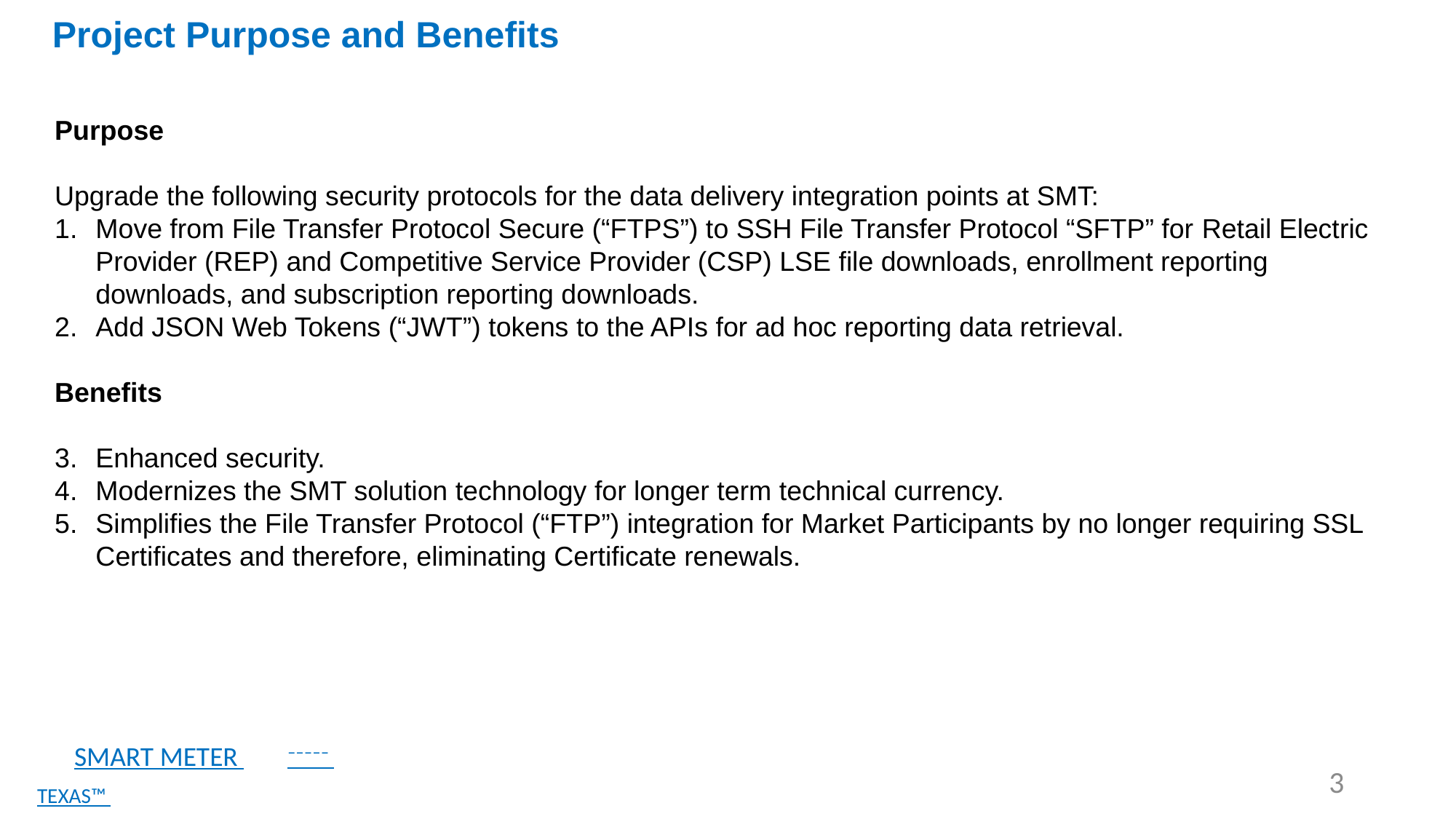

Project Purpose and Benefits
Purpose

Upgrade the following security protocols for the data delivery integration points at SMT:
Move from File Transfer Protocol Secure (“FTPS”) to SSH File Transfer Protocol “SFTP” for Retail Electric Provider (REP) and Competitive Service Provider (CSP) LSE file downloads, enrollment reporting downloads, and subscription reporting downloads.
Add JSON Web Tokens (“JWT”) tokens to the APIs for ad hoc reporting data retrieval.

Benefits

Enhanced security.
Modernizes the SMT solution technology for longer term technical currency.
Simplifies the File Transfer Protocol (“FTP”) integration for Market Participants by no longer requiring SSL Certificates and therefore, eliminating Certificate renewals.

      SMART METER
       ¯¯¯¯¯ TEXAS™ ¯¯¯¯¯
3